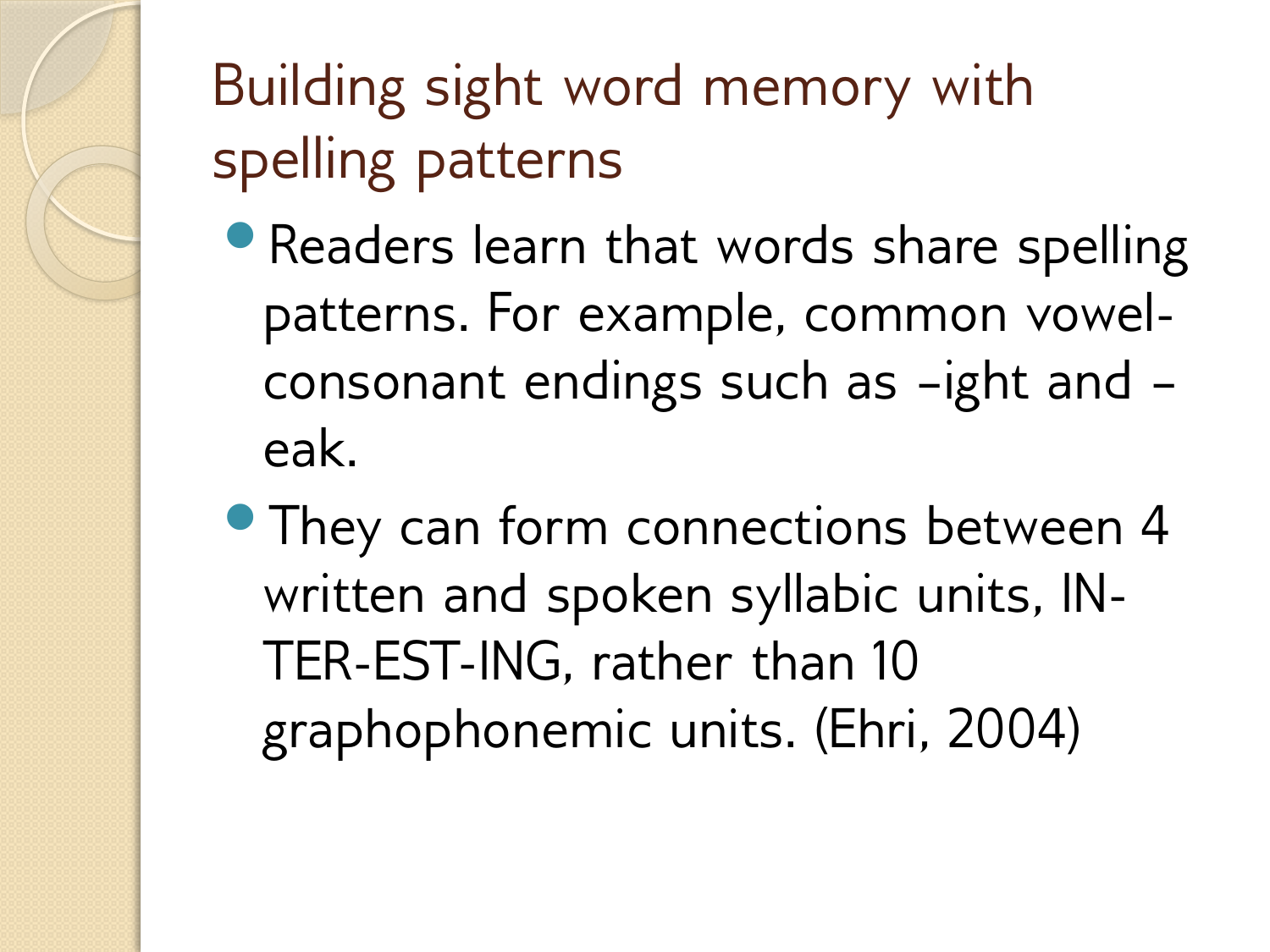

# Building sight word memory with spelling patterns
Readers learn that words share spelling patterns. For example, common vowel-consonant endings such as –ight and –eak.
They can form connections between 4 written and spoken syllabic units, IN-TER-EST-ING, rather than 10 graphophonemic units. (Ehri, 2004)